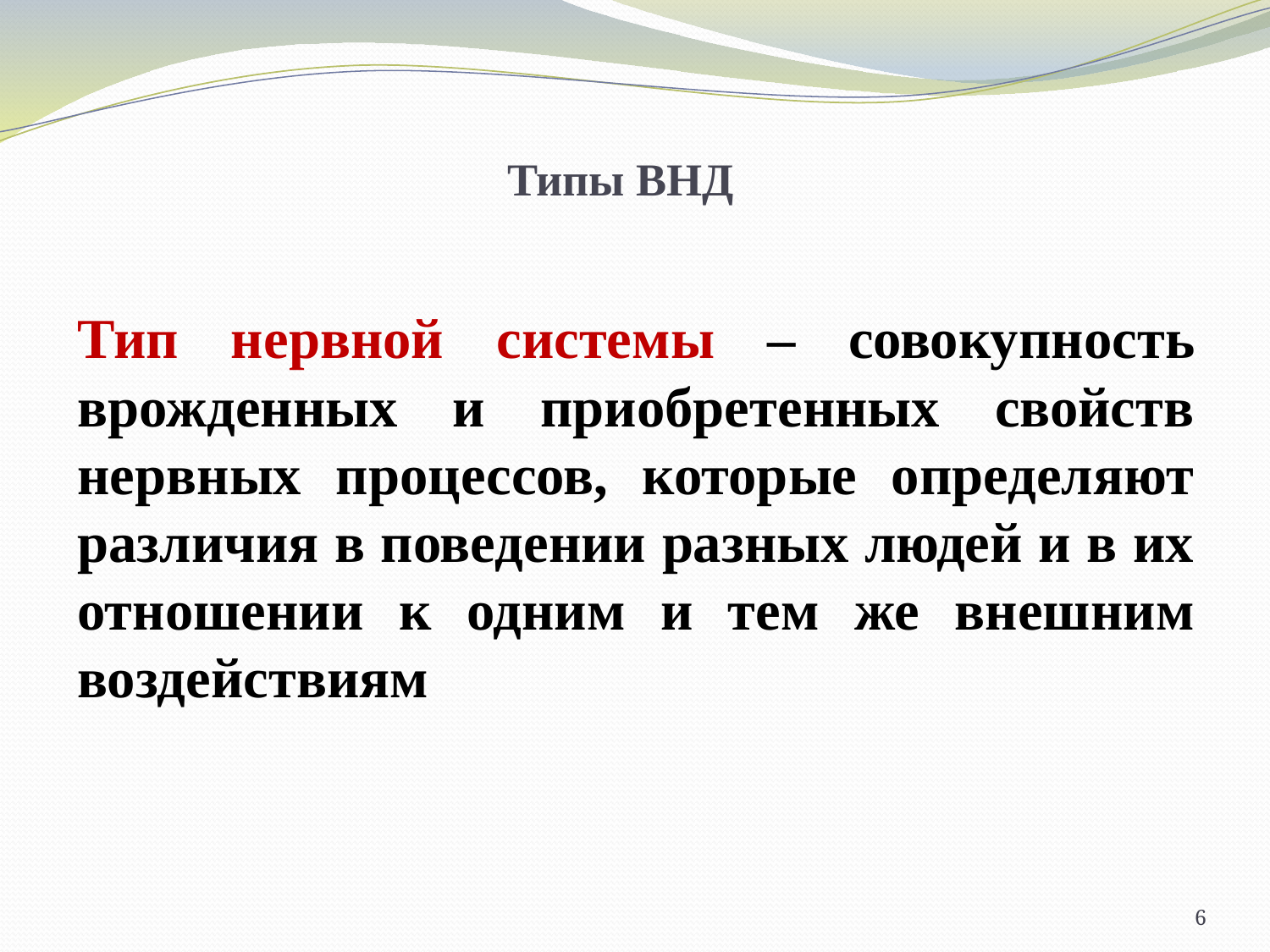

# Типы ВНД
Тип нервной системы – совокупность врожденных и приобретенных свойств нервных процессов, которые определяют различия в поведении разных людей и в их отношении к одним и тем же внешним воздействиям
6